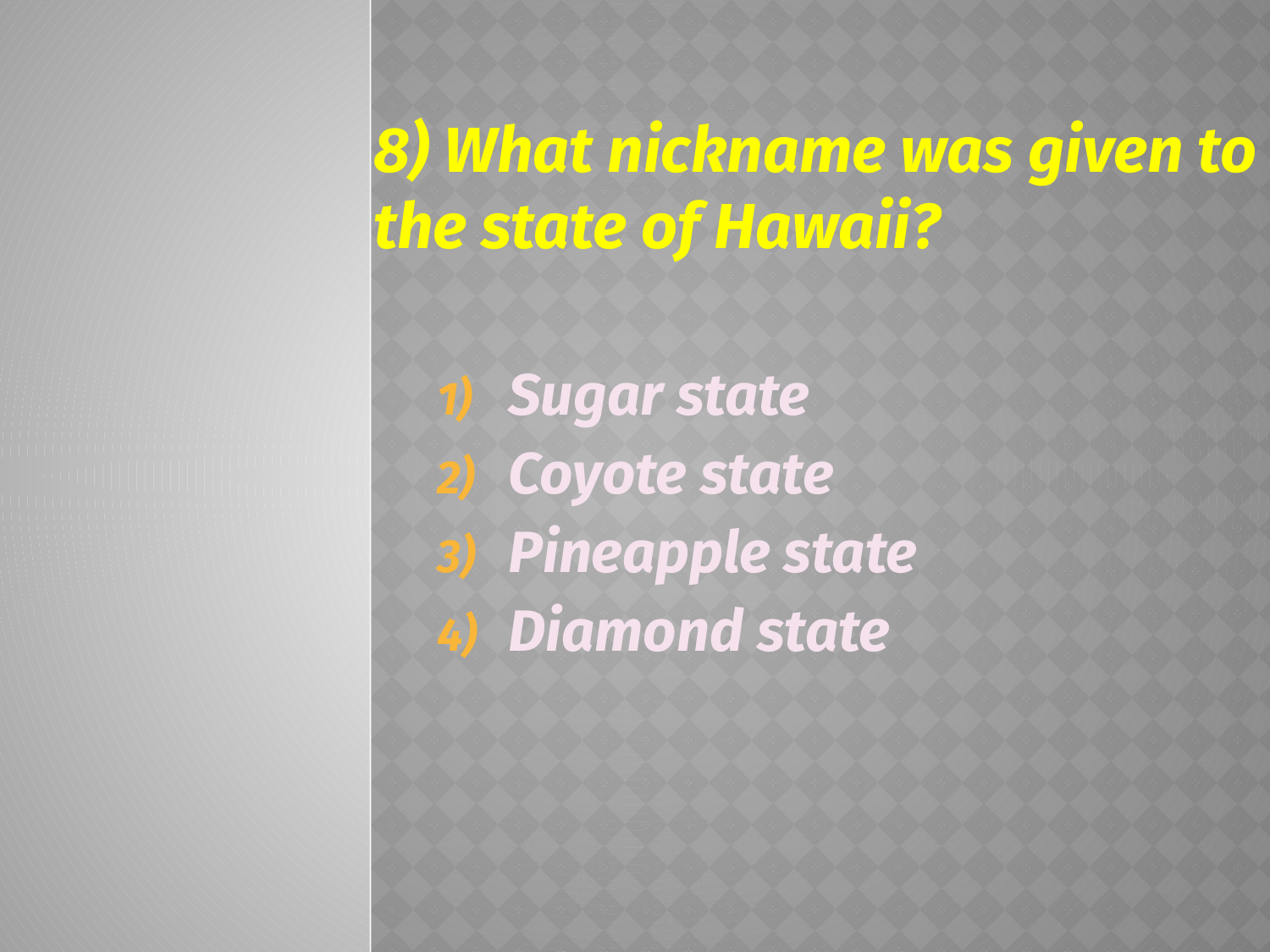

#
8) What nickname was given to the state of Hawaii?

Sugar state
Coyote state
Pineapple state
Diamond state